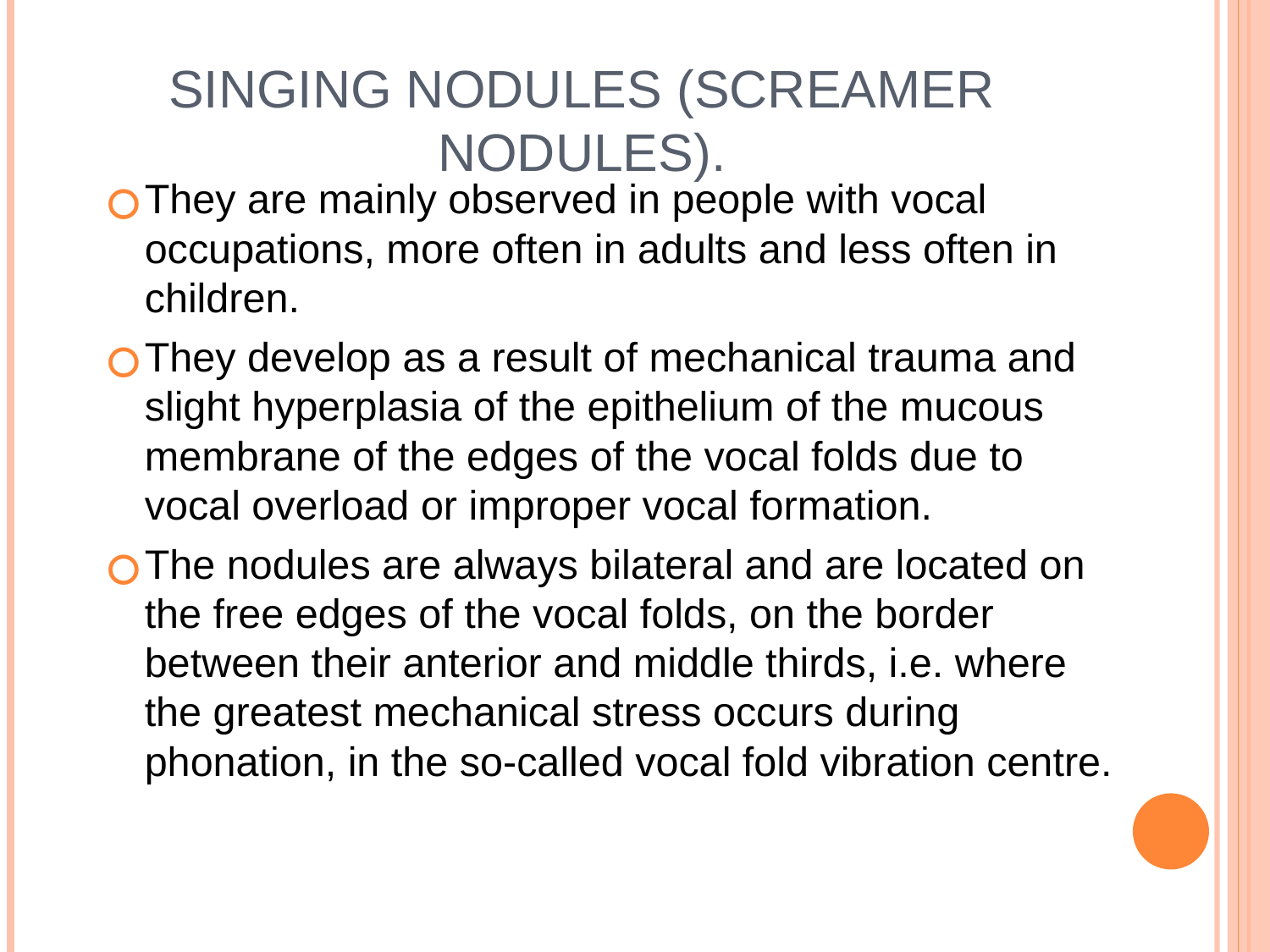

# Singing nodules (screamer nodules).
They are mainly observed in people with vocal occupations, more often in adults and less often in children.
They develop as a result of mechanical trauma and slight hyperplasia of the epithelium of the mucous membrane of the edges of the vocal folds due to vocal overload or improper vocal formation.
The nodules are always bilateral and are located on the free edges of the vocal folds, on the border between their anterior and middle thirds, i.e. where the greatest mechanical stress occurs during phonation, in the so-called vocal fold vibration centre.